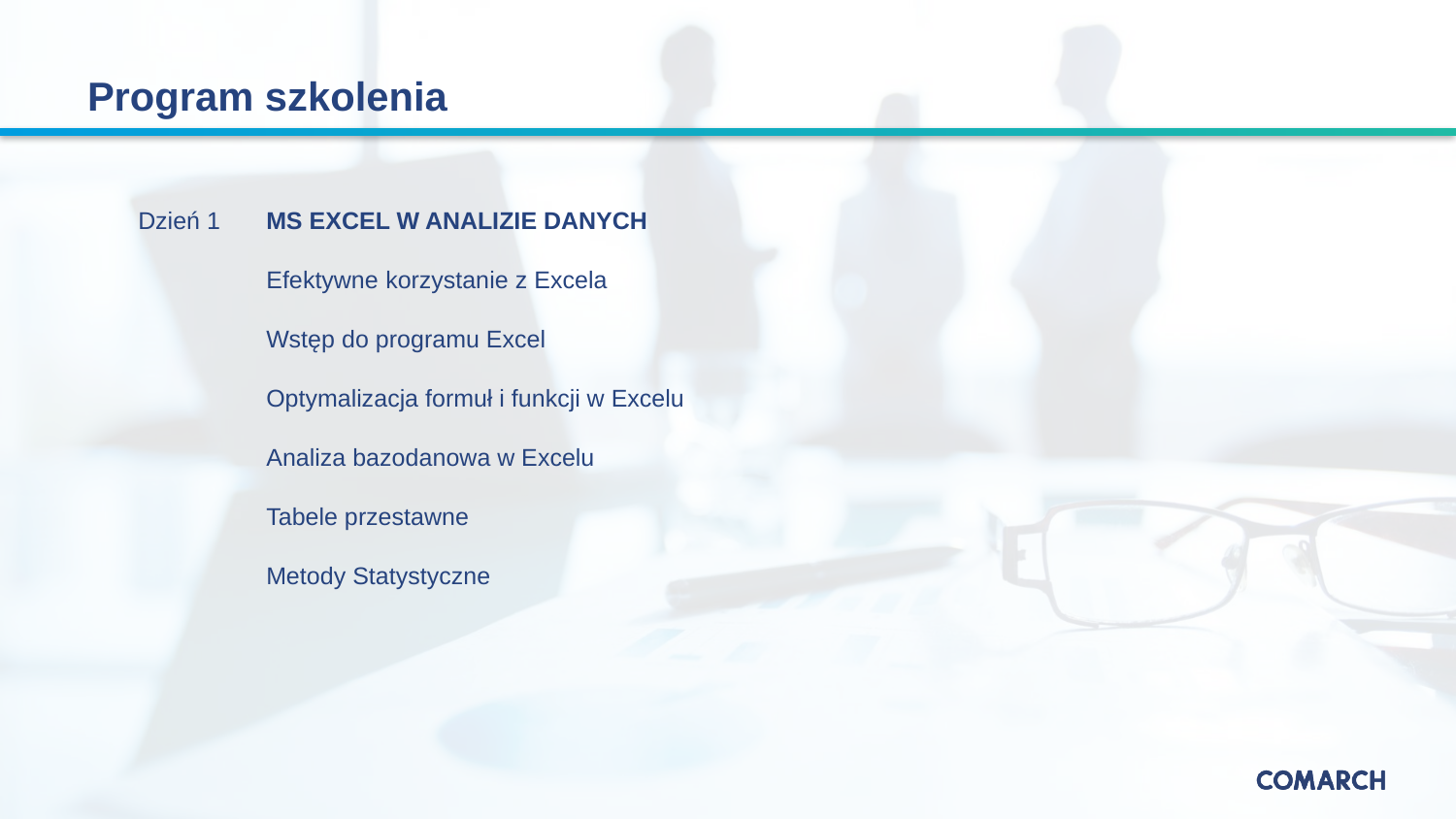

# Program szkolenia
Dzień 1
MS EXCEL W ANALIZIE DANYCH

Efektywne korzystanie z Excela

Wstęp do programu Excel

Optymalizacja formuł i funkcji w Excelu

Analiza bazodanowa w Excelu

Tabele przestawne

Metody Statystyczne